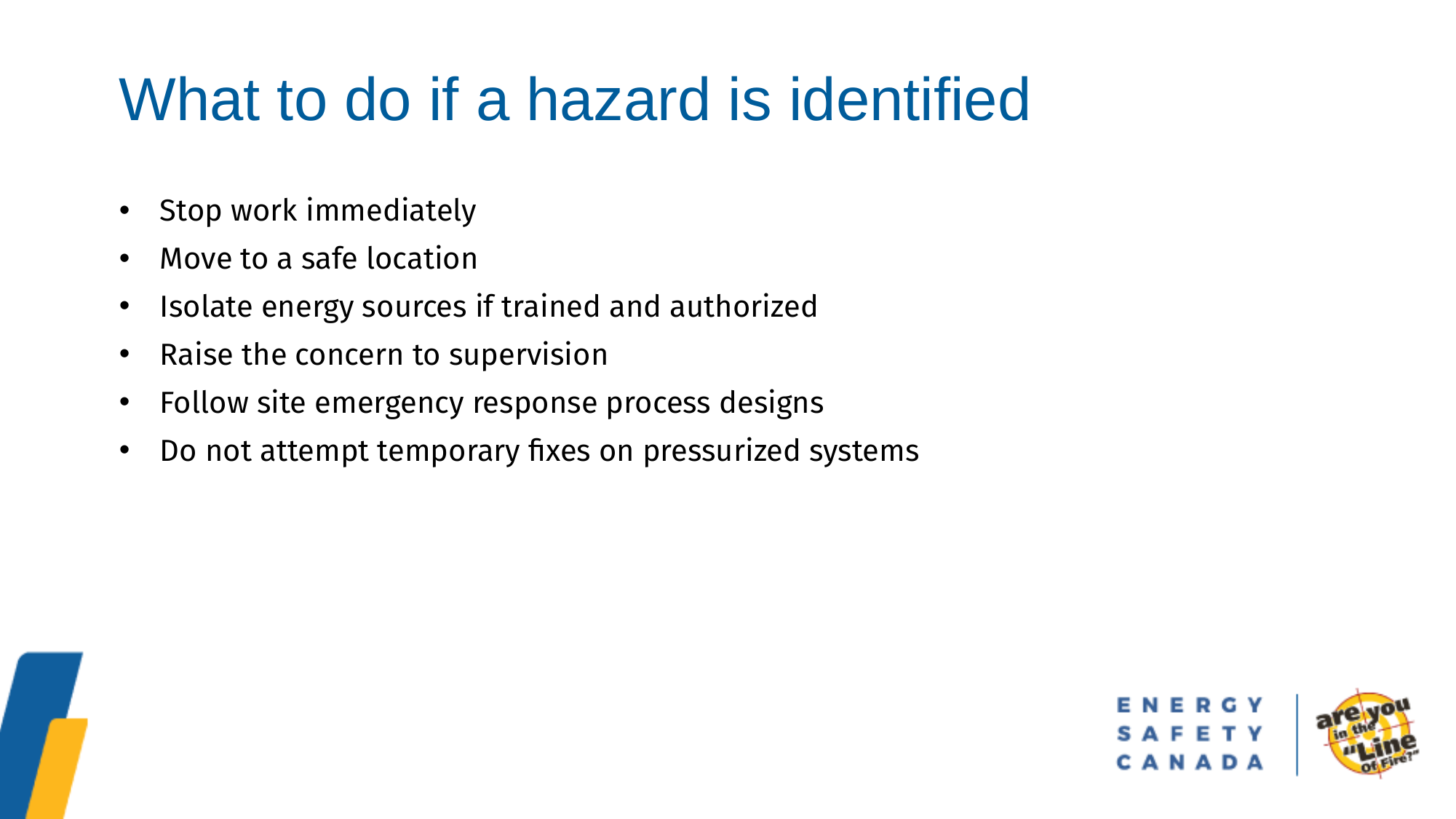

What to do if a hazard is identified
Stop work immediately
Move to a safe location
Isolate energy sources if trained and authorized
Raise the concern to supervision
Follow site emergency response process designs
Do not attempt temporary fixes on pressurized systems